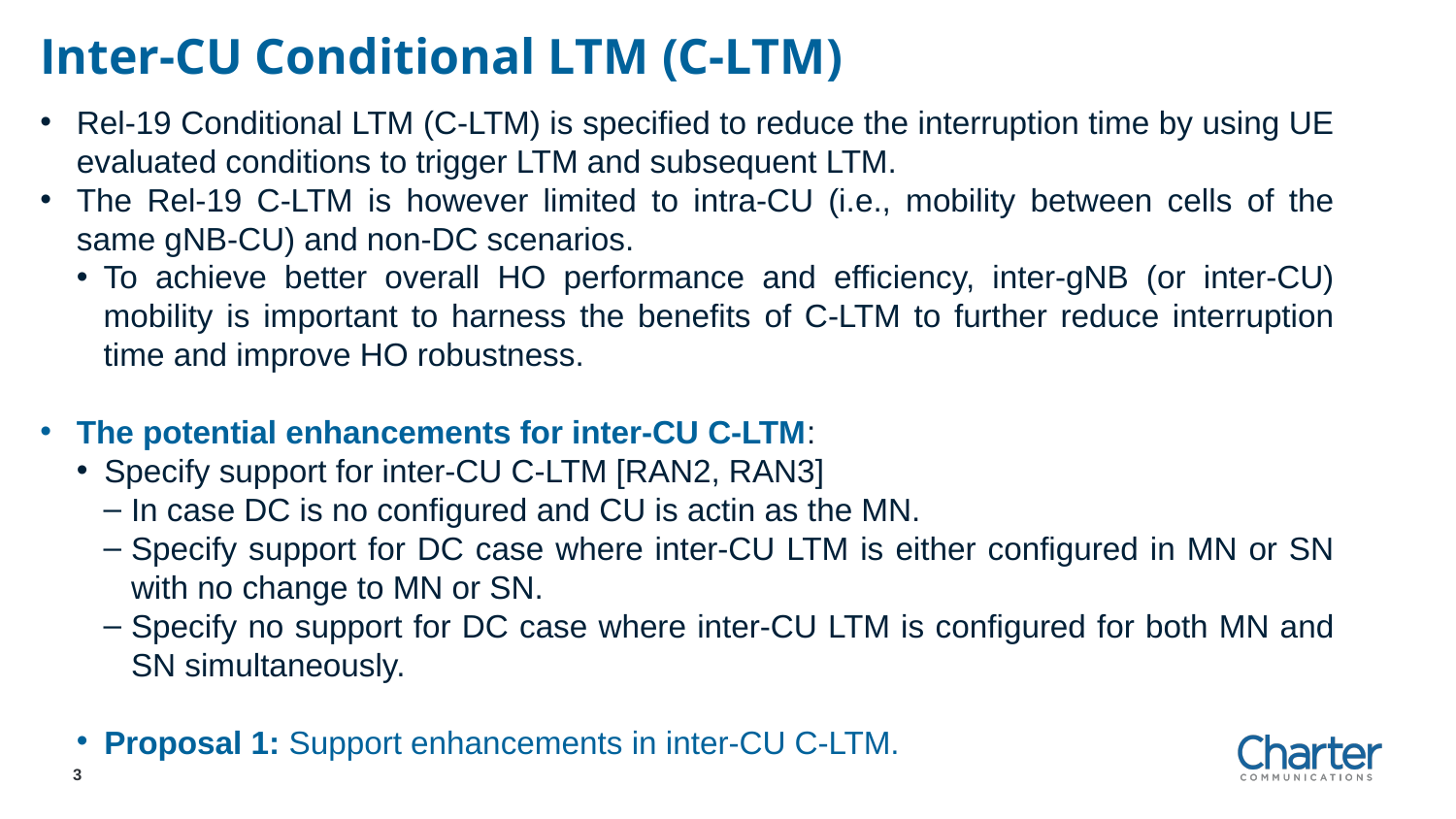

# Inter-CU Conditional LTM (C-LTM)
Rel-19 Conditional LTM (C-LTM) is specified to reduce the interruption time by using UE evaluated conditions to trigger LTM and subsequent LTM.
The Rel-19 C-LTM is however limited to intra-CU (i.e., mobility between cells of the same gNB-CU) and non-DC scenarios.
To achieve better overall HO performance and efficiency, inter-gNB (or inter-CU) mobility is important to harness the benefits of C-LTM to further reduce interruption time and improve HO robustness.

The potential enhancements for inter-CU C-LTM:
Specify support for inter-CU C-LTM [RAN2, RAN3]
In case DC is no configured and CU is actin as the MN.
Specify support for DC case where inter-CU LTM is either configured in MN or SN with no change to MN or SN.
Specify no support for DC case where inter-CU LTM is configured for both MN and SN simultaneously.

Proposal 1: Support enhancements in inter-CU C-LTM.
3